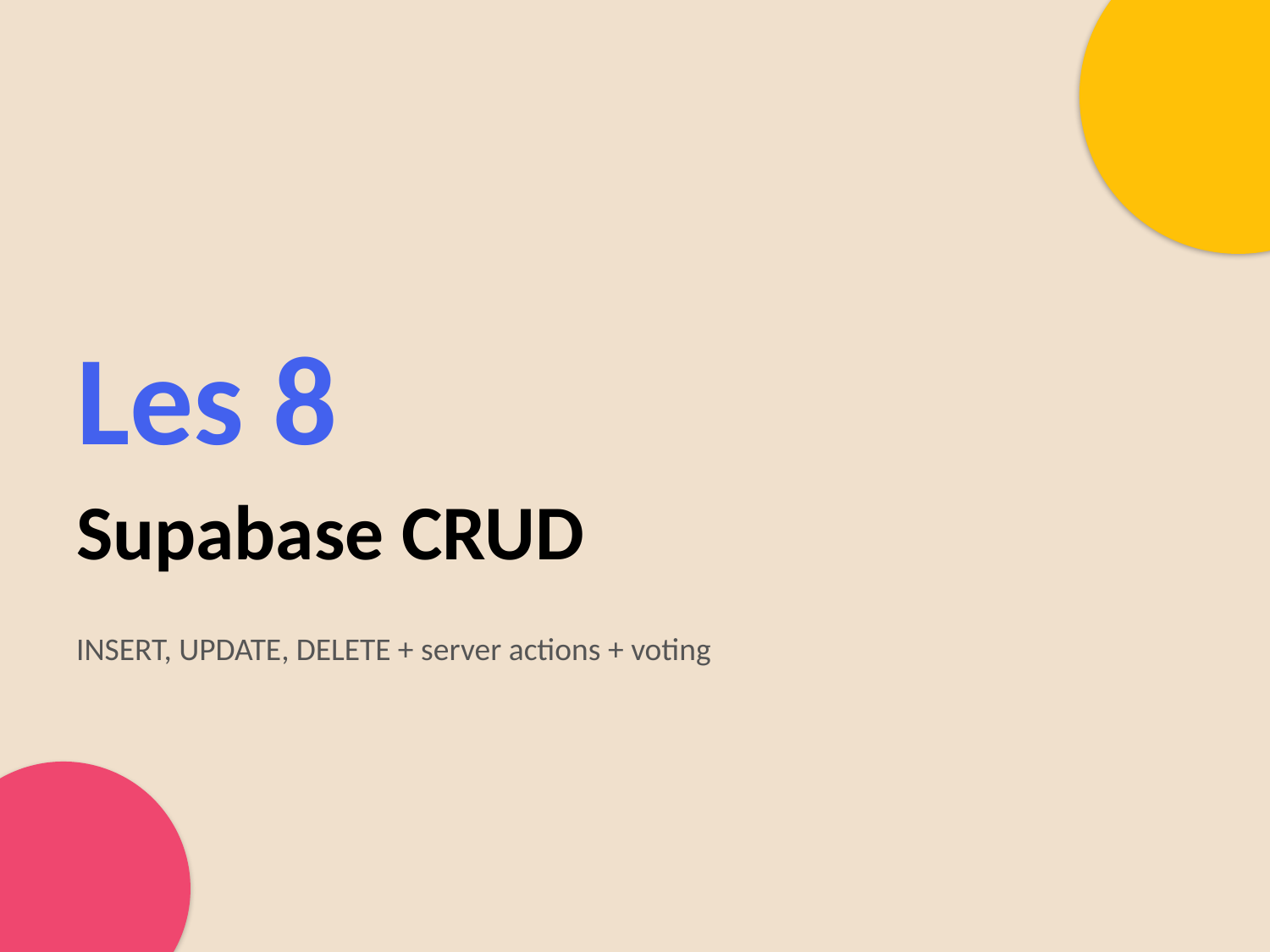

Les 8
Supabase CRUD
INSERT, UPDATE, DELETE + server actions + voting